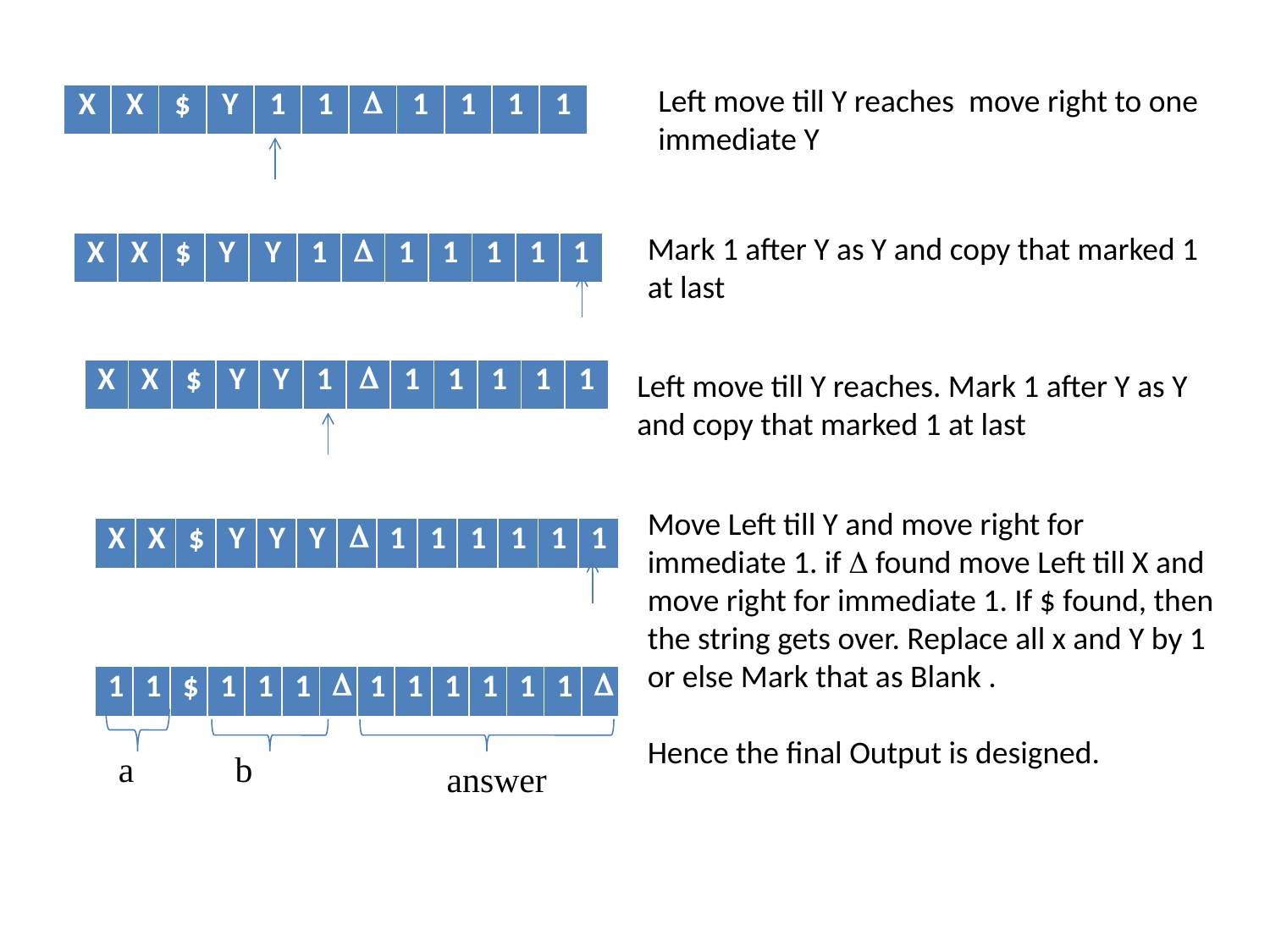

Left move till Y reaches  move right to one immediate Y
| X | X | $ | Y | 1 | 1 | Δ | 1 | 1 | 1 | 1 |
| --- | --- | --- | --- | --- | --- | --- | --- | --- | --- | --- |
Mark 1 after Y as Y and copy that marked 1
at last
| X | X | $ | Y | Y | 1 | Δ | 1 | 1 | 1 | 1 | 1 |
| --- | --- | --- | --- | --- | --- | --- | --- | --- | --- | --- | --- |
| X | X | $ | Y | Y | 1 | Δ | 1 | 1 | 1 | 1 | 1 |
| --- | --- | --- | --- | --- | --- | --- | --- | --- | --- | --- | --- |
Left move till Y reaches. Mark 1 after Y as Y and copy that marked 1 at last
Move Left till Y and move right for immediate 1. if Δ found move Left till X and move right for immediate 1. If $ found, then the string gets over. Replace all x and Y by 1 or else Mark that as Blank .

Hence the final Output is designed.
| X | X | $ | Y | Y | Y | Δ | 1 | 1 | 1 | 1 | 1 | 1 |
| --- | --- | --- | --- | --- | --- | --- | --- | --- | --- | --- | --- | --- |

| 1 | 1 | $ | 1 | 1 | 1 | Δ | 1 | 1 | 1 | 1 | 1 | 1 | Δ |
| --- | --- | --- | --- | --- | --- | --- | --- | --- | --- | --- | --- | --- | --- |

a
b
answer